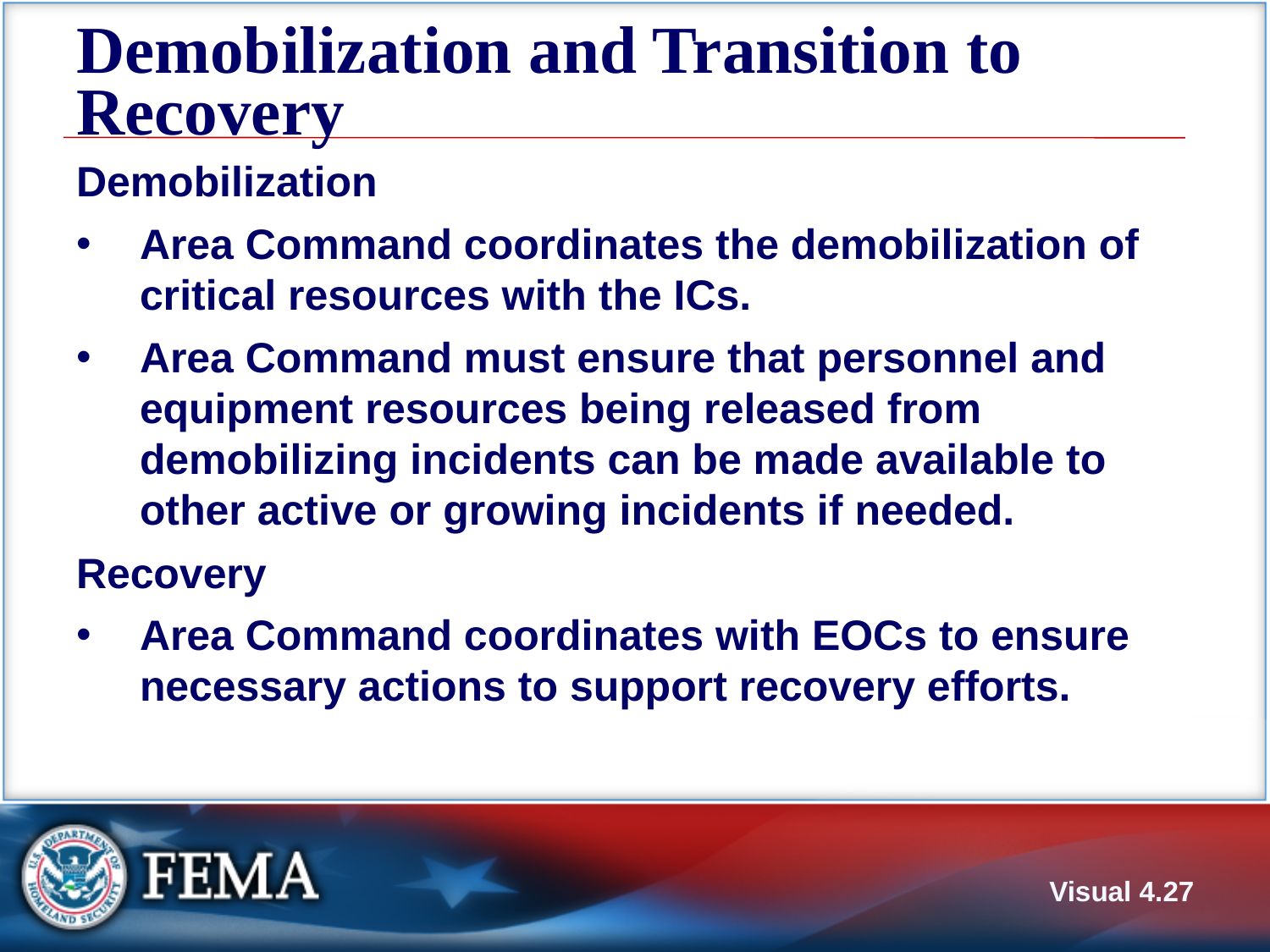

# Demobilization and Transition to Recovery
Demobilization
Area Command coordinates the demobilization of critical resources with the ICs.
Area Command must ensure that personnel and equipment resources being released from demobilizing incidents can be made available to other active or growing incidents if needed.
Recovery
Area Command coordinates with EOCs to ensure necessary actions to support recovery efforts.
Visual 4.27